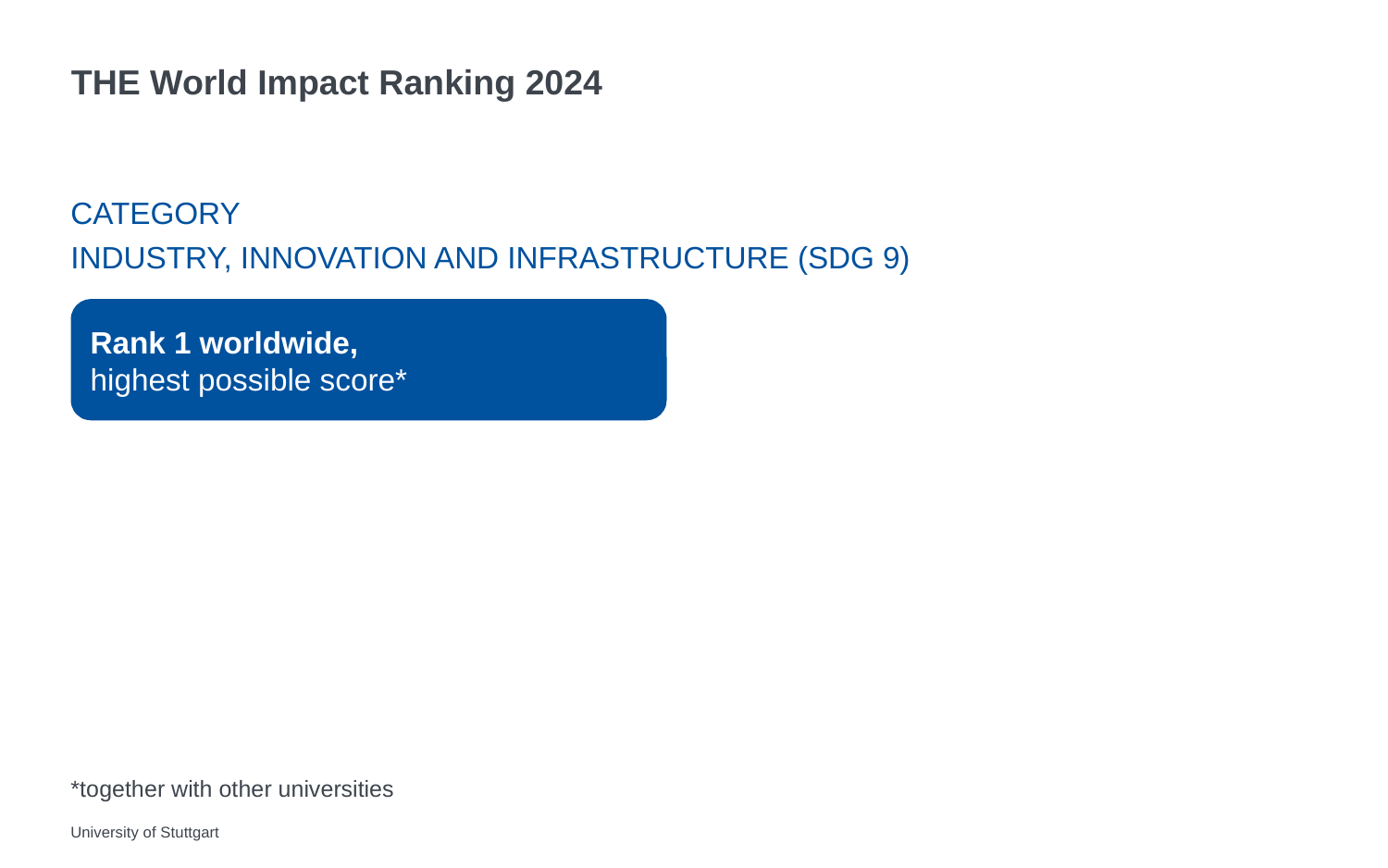

# THE World Impact Ranking 2024
category                                                                                  Industry, Innovation and Infrastructure (SDG 9)
Rank 1 worldwide,
highest possible score*
*together with other universities
University of Stuttgart